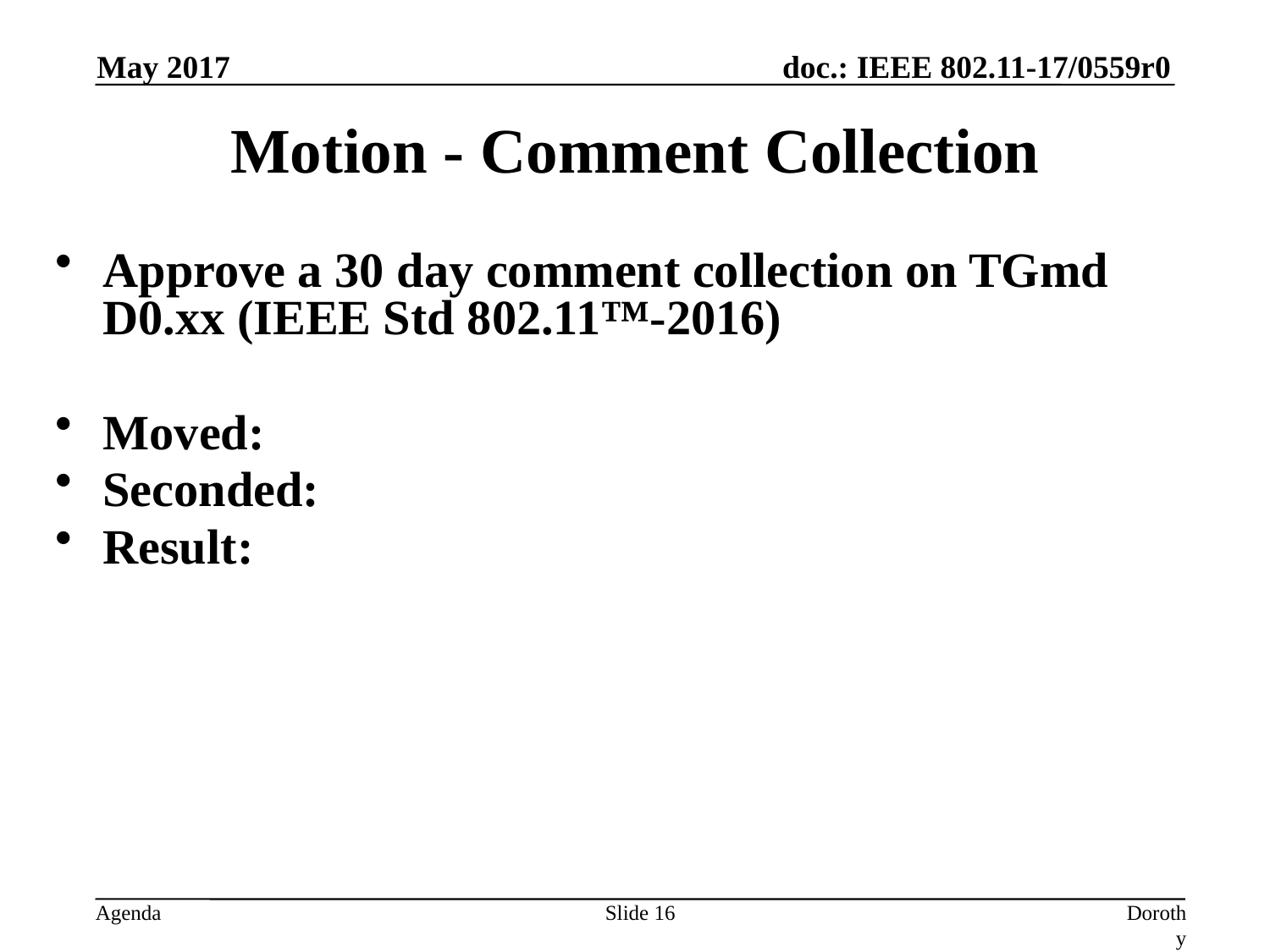

May 2017
# Motion - Comment Collection
Approve a 30 day comment collection on TGmd D0.xx (IEEE Std 802.11™-2016)

Moved:
Seconded:
Result:

Slide 16
Dorothy Stanley, HP Enterprise